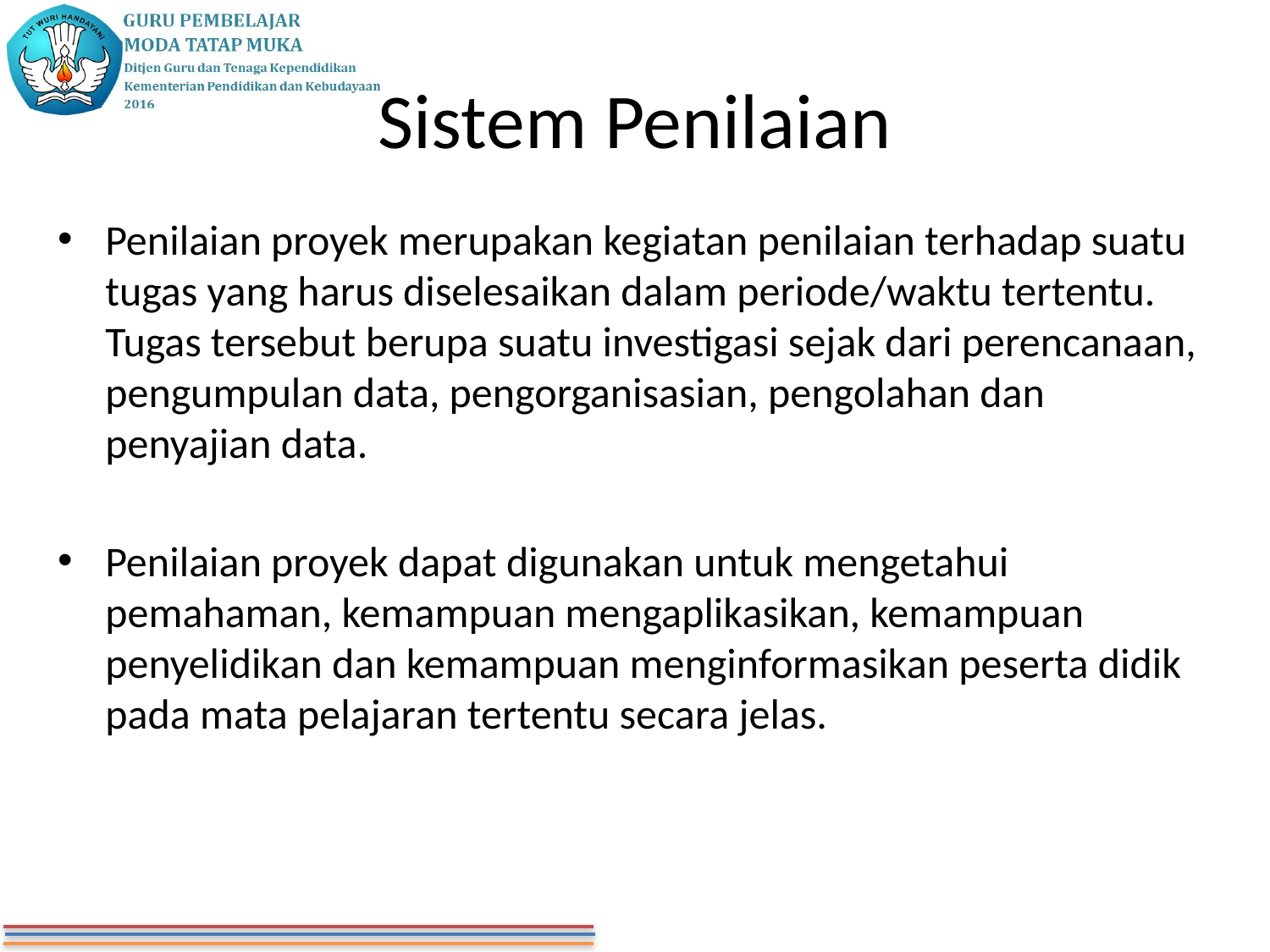

# Sistem Penilaian
Penilaian proyek merupakan kegiatan penilaian terhadap suatu tugas yang harus diselesaikan dalam periode/waktu tertentu. Tugas tersebut berupa suatu investigasi sejak dari perencanaan, pengumpulan data, pengorganisasian, pengolahan dan penyajian data.

Penilaian proyek dapat digunakan untuk mengetahui pemahaman, kemampuan mengaplikasikan, kemampuan penyelidikan dan kemampuan menginformasikan peserta didik pada mata pelajaran tertentu secara jelas.